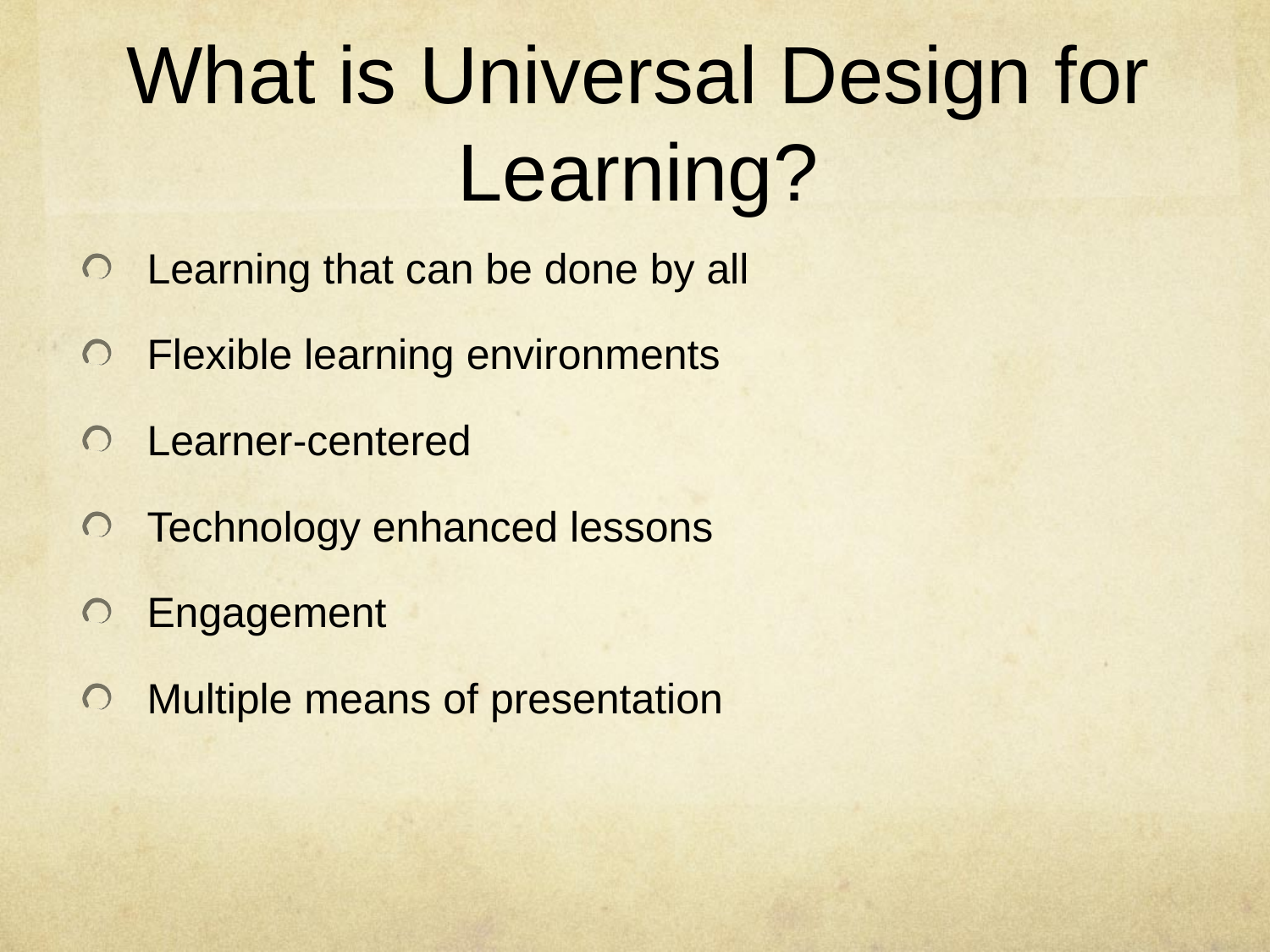

# What is Universal Design for Learning?
Learning that can be done by all
Flexible learning environments
Learner-centered
Technology enhanced lessons
Engagement
Multiple means of presentation